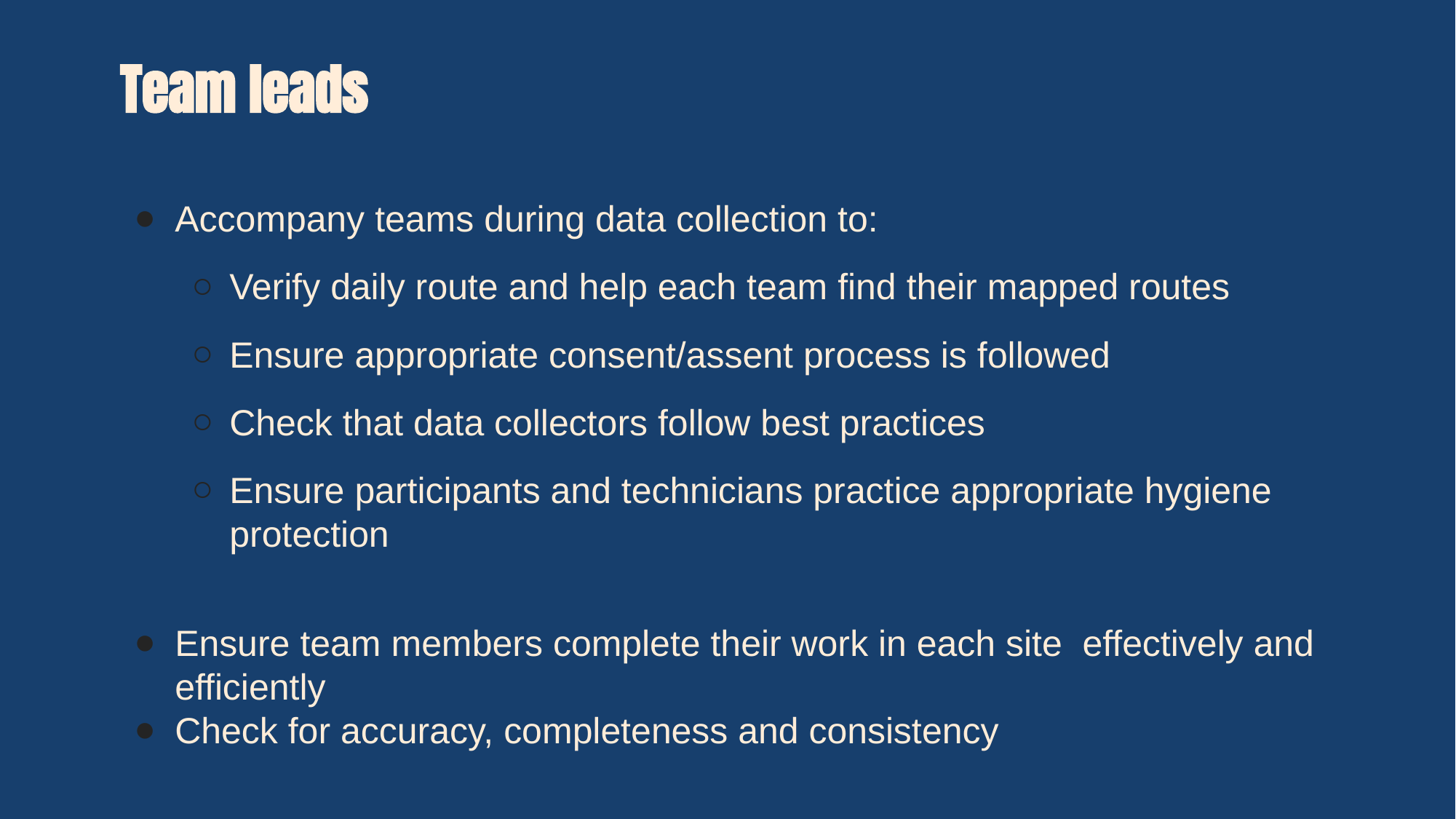

# Team leads
Accompany teams during data collection to:
Verify daily route and help each team find their mapped routes
Ensure appropriate consent/assent process is followed
Check that data collectors follow best practices
Ensure participants and technicians practice appropriate hygiene protection

Ensure team members complete their work in each site  effectively and efficiently
Check for accuracy, completeness and consistency